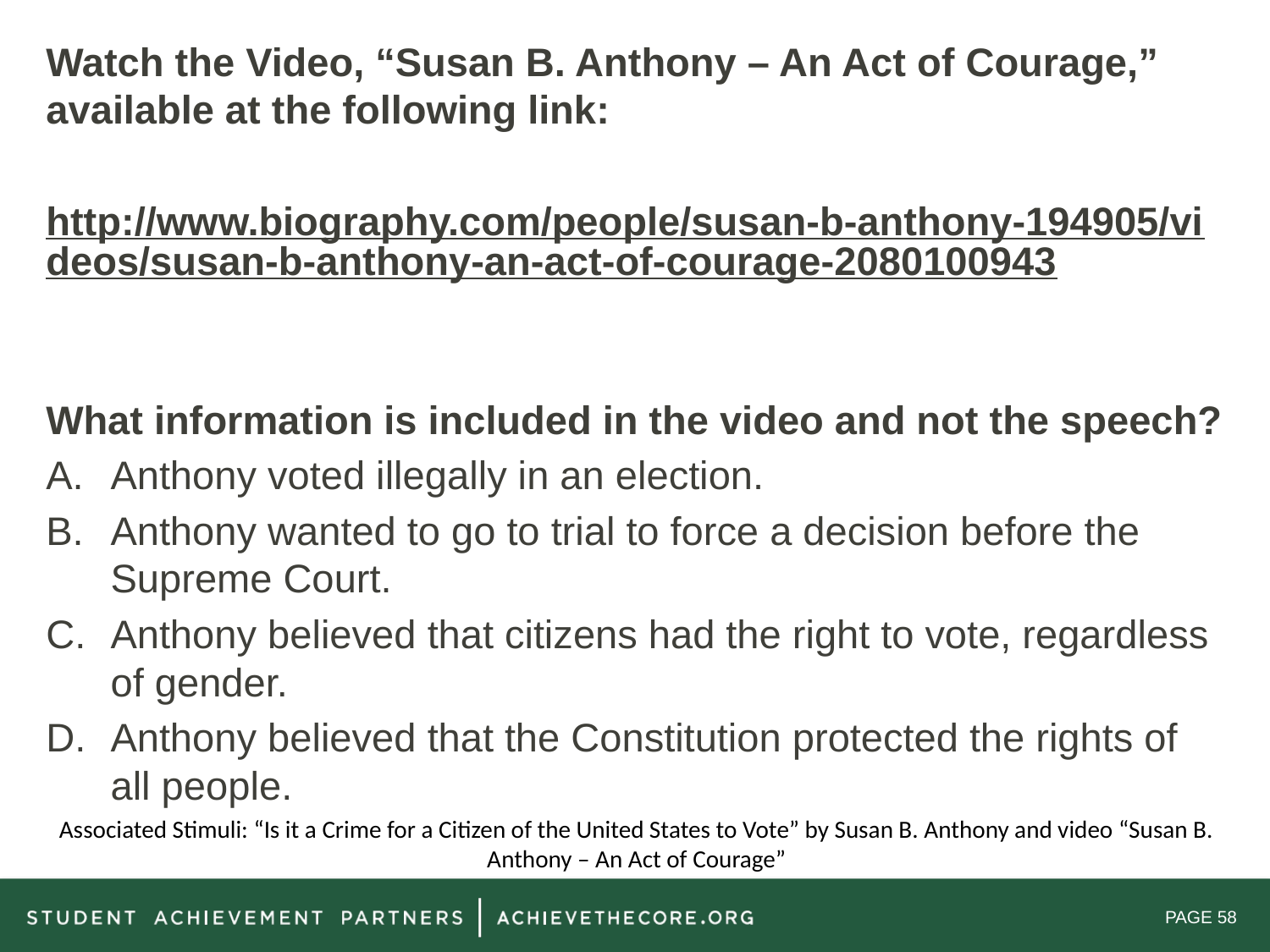

Watch the Video, “Susan B. Anthony – An Act of Courage,” available at the following link:

http://www.biography.com/people/susan-b-anthony-194905/videos/susan-b-anthony-an-act-of-courage-2080100943

What information is included in the video and not the speech?
Anthony voted illegally in an election.
Anthony wanted to go to trial to force a decision before the Supreme Court.
Anthony believed that citizens had the right to vote, regardless of gender.
Anthony believed that the Constitution protected the rights of all people.
Associated Stimuli: “Is it a Crime for a Citizen of the United States to Vote” by Susan B. Anthony and video “Susan B. Anthony – An Act of Courage”